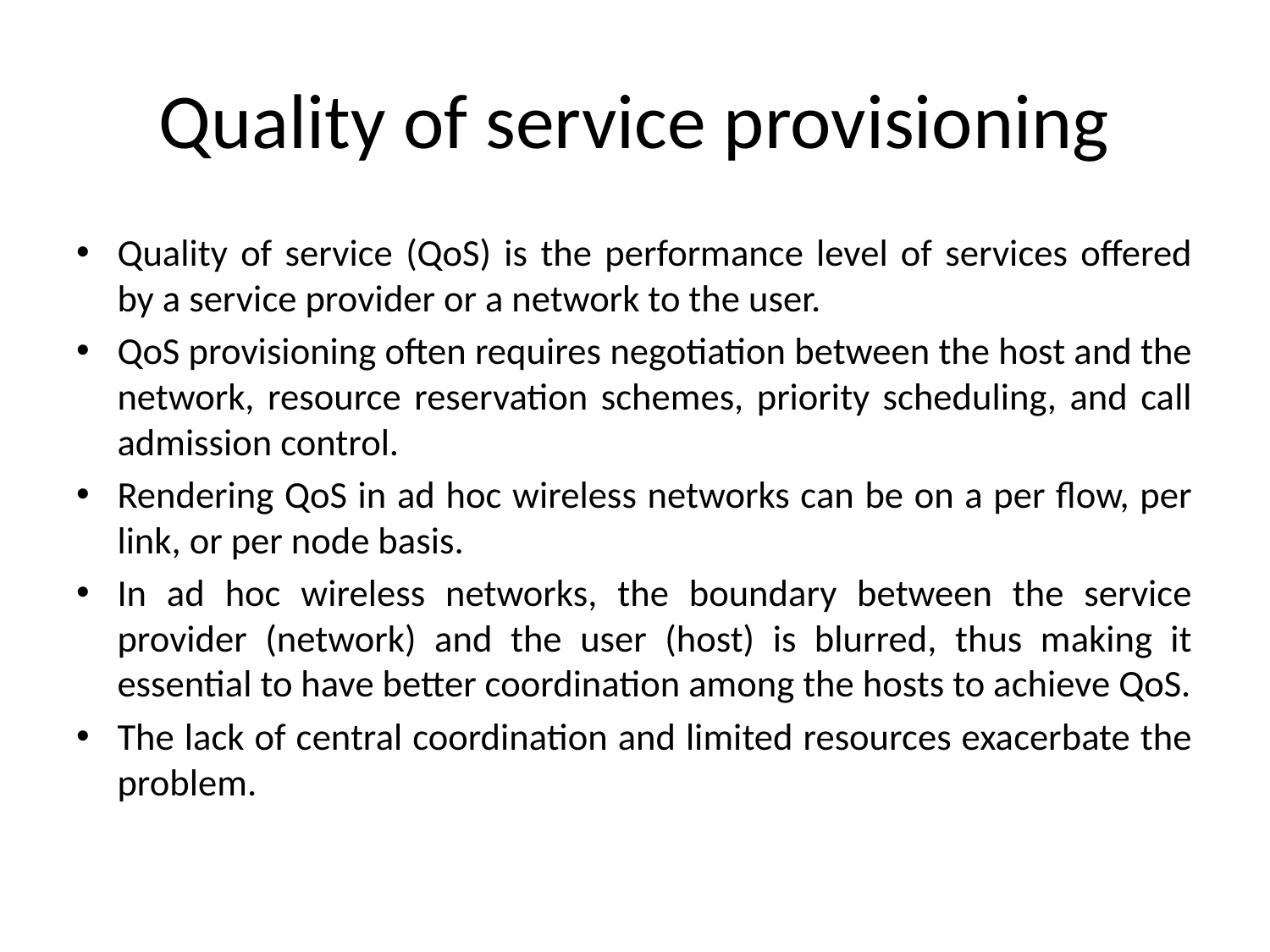

# Quality of service provisioning
Quality of service (QoS) is the performance level of services offered by a service provider or a network to the user.
QoS provisioning often requires negotiation between the host and the network, resource reservation schemes, priority scheduling, and call admission control.
Rendering QoS in ad hoc wireless networks can be on a per flow, per link, or per node basis.
In ad hoc wireless networks, the boundary between the service provider (network) and the user (host) is blurred, thus making it essential to have better coordination among the hosts to achieve QoS.
The lack of central coordination and limited resources exacerbate the problem.